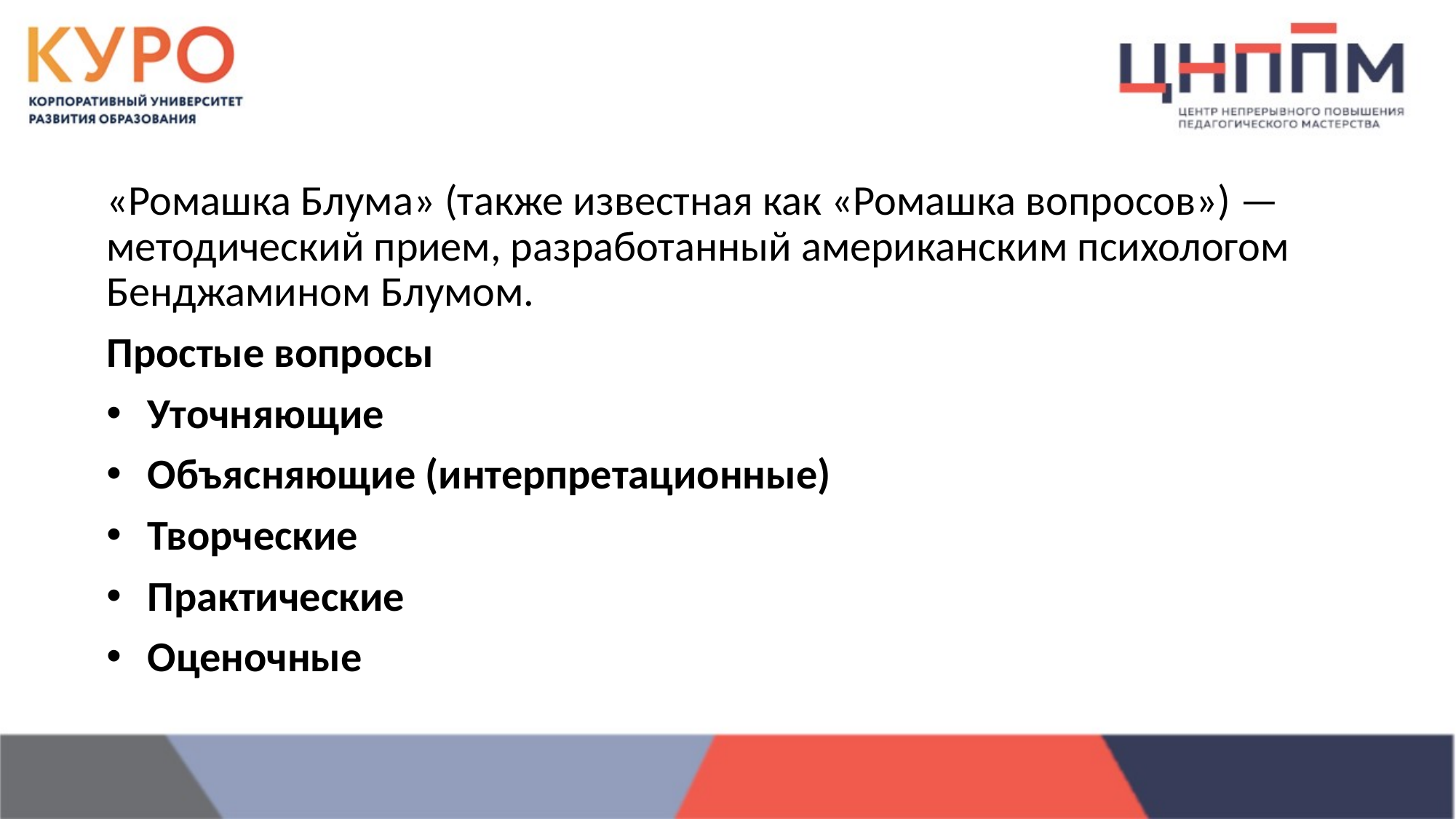

#
«Ромашка Блума» (также известная как «Ромашка вопросов») — методический прием, разработанный американским психологом Бенджамином Блумом.
Простые вопросы
Уточняющие
Объясняющие (интерпретационные)
Творческие
Практические
Оценочные